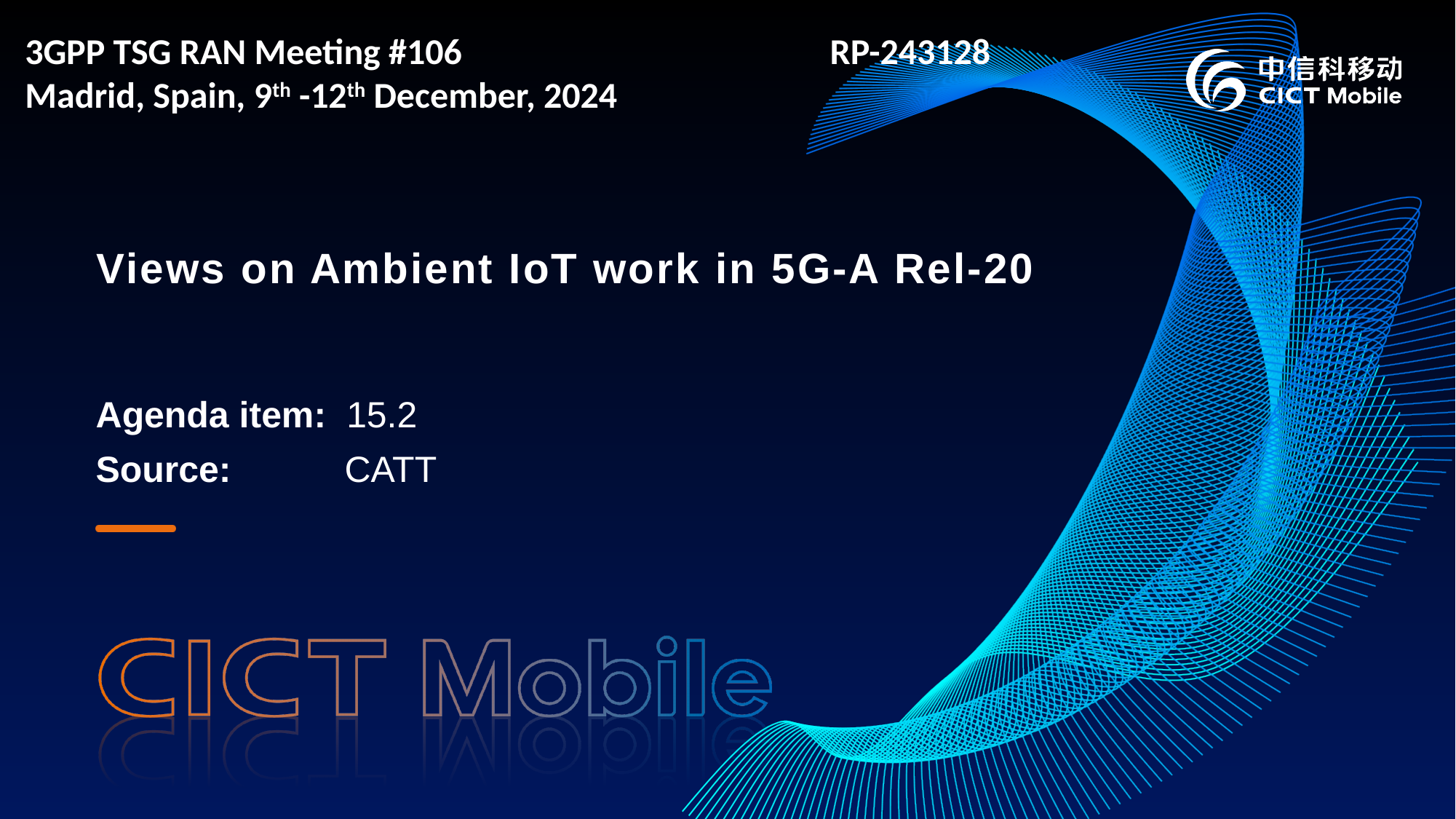

3GPP TSG RAN Meeting #106			     RP-243128
Madrid, Spain, 9th -12th December, 2024
# Views on Ambient IoT work in 5G-A Rel-20
Agenda item:  15.2
Source:	   CATT